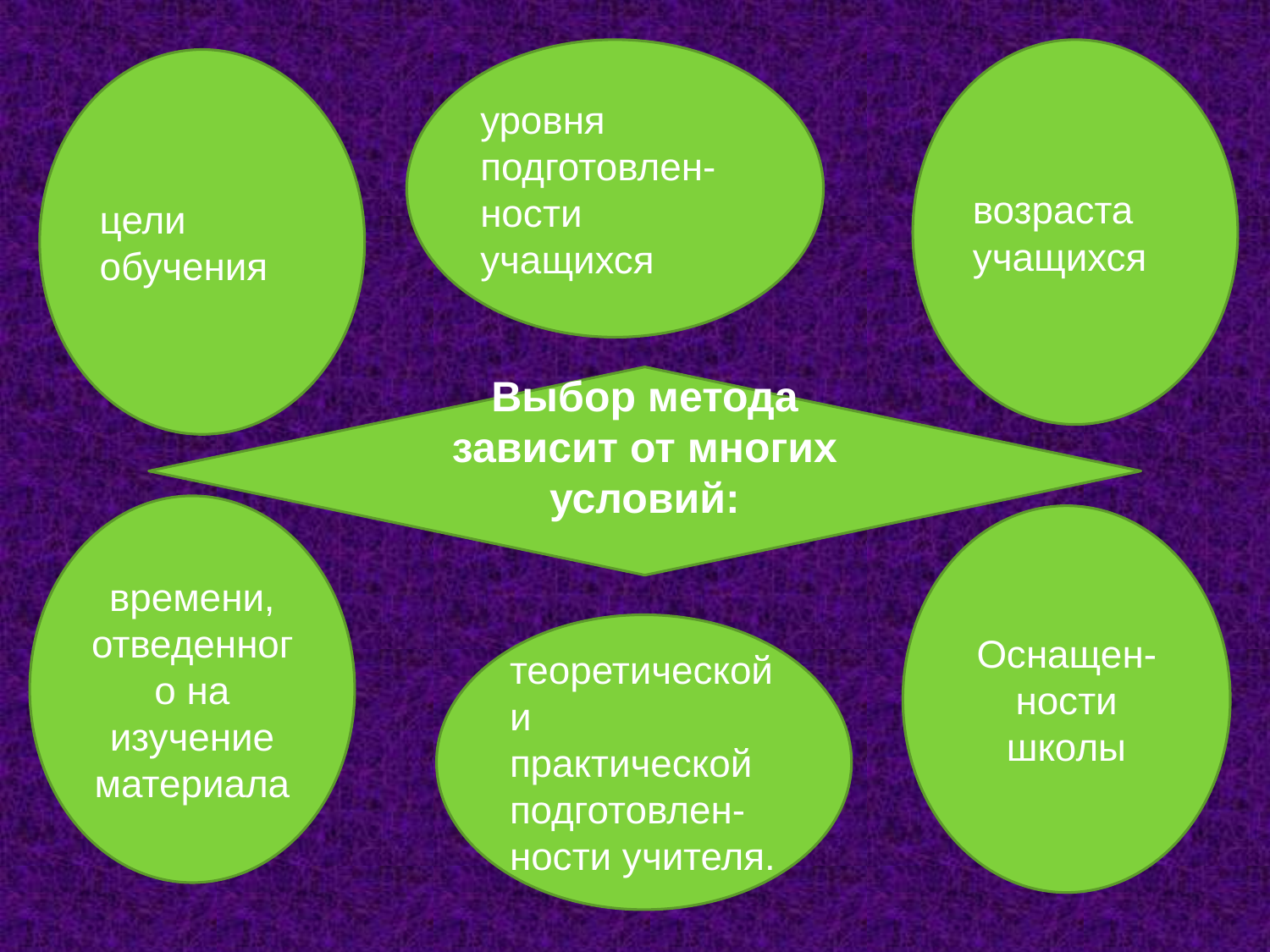

уровня подготовлен-ности учащихся
возраста учащихся
цели обучения
#

Выбор метода зависит от многих условий:
времени, отведенного на изучение материала
Оснащен-ности школы
теоретической и практической подготовлен-ности учителя.